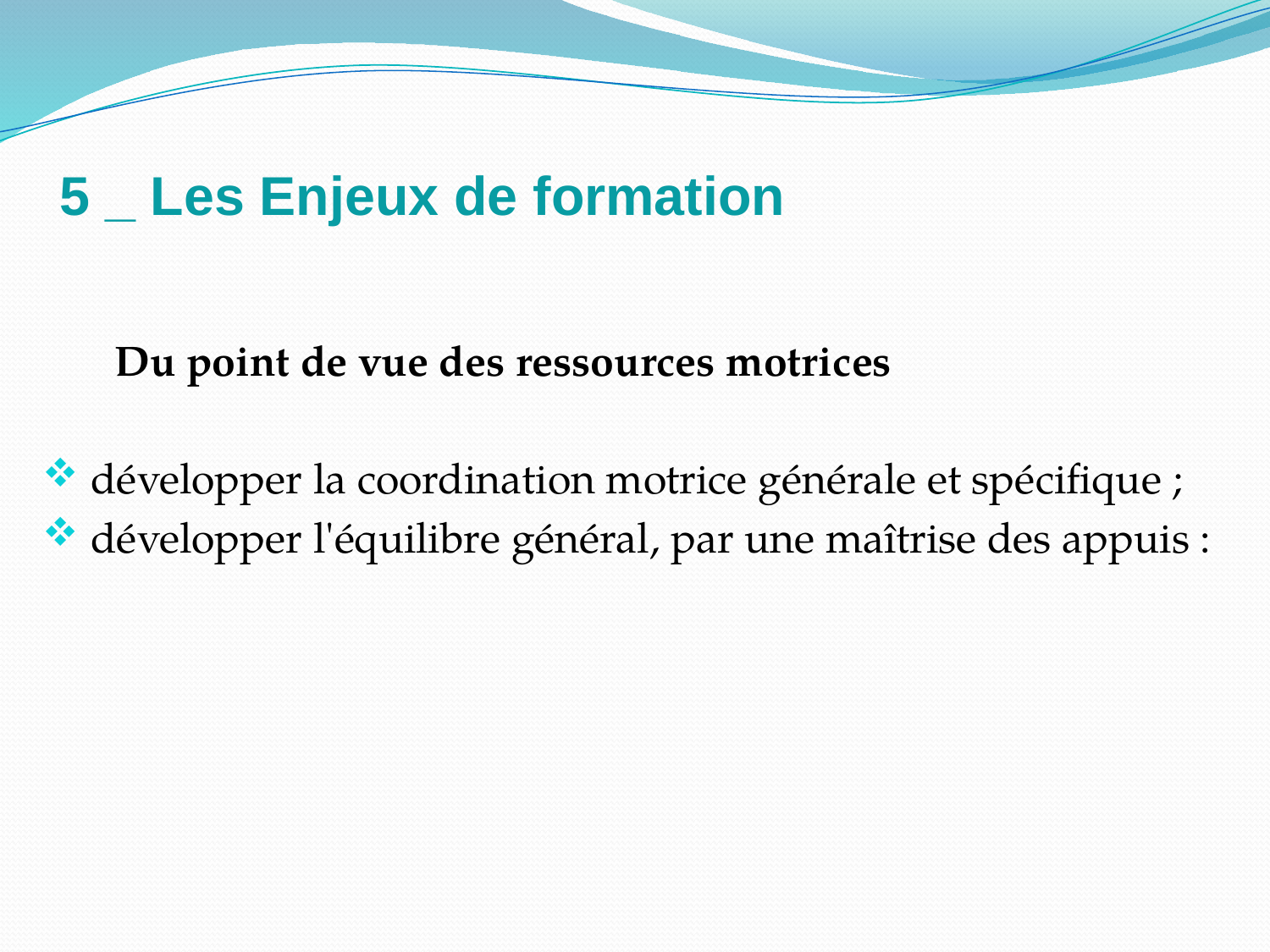

# 5 _ Les Enjeux de formation
        Du point de vue des ressources motrices

 développer la coordination motrice générale et spécifique ;
 développer l'équilibre général, par une maîtrise des appuis :